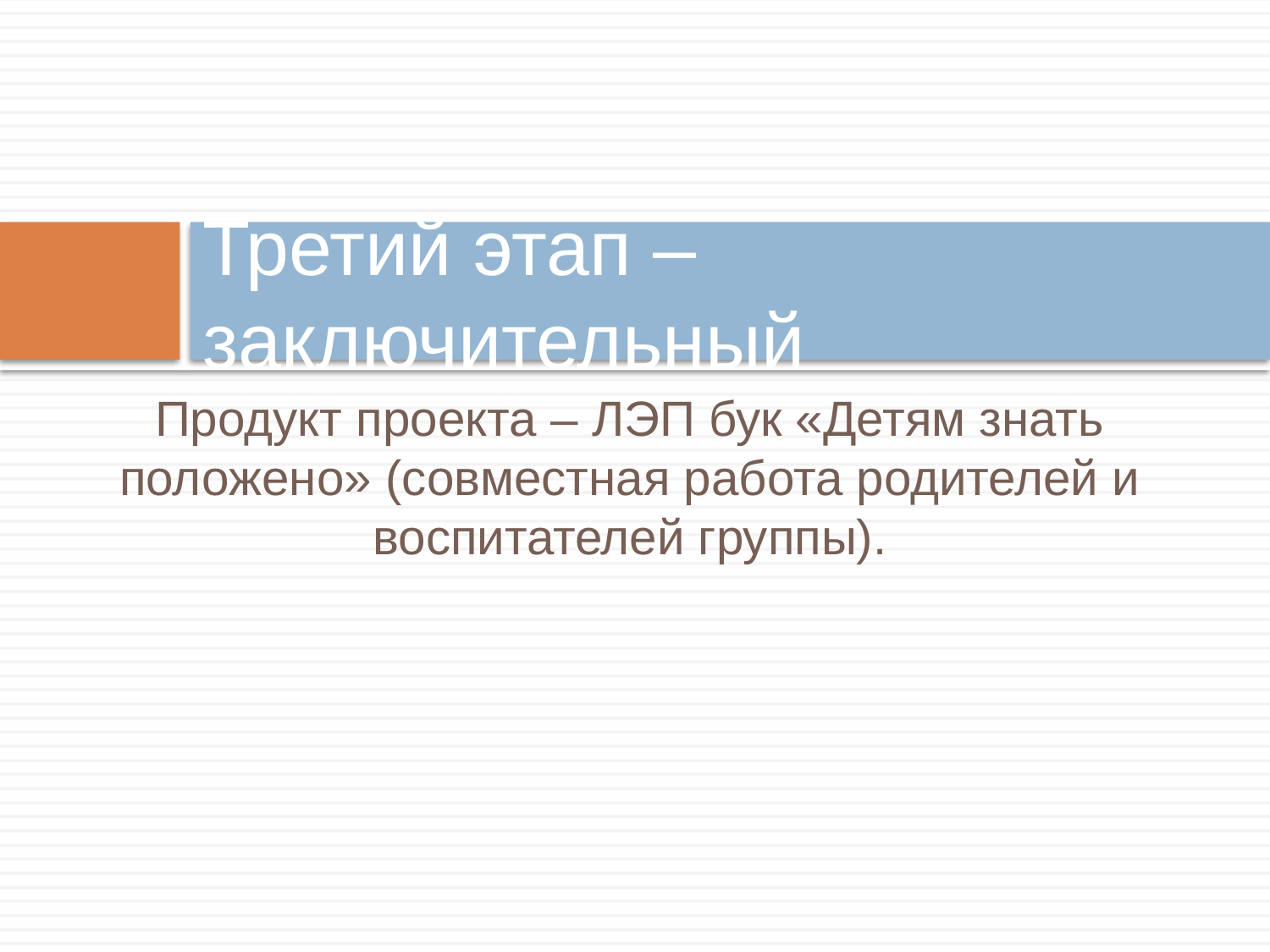

# Третий этап – заключительный
Продукт проекта – ЛЭП бук «Детям знать положено» (совместная работа родителей и воспитателей группы).